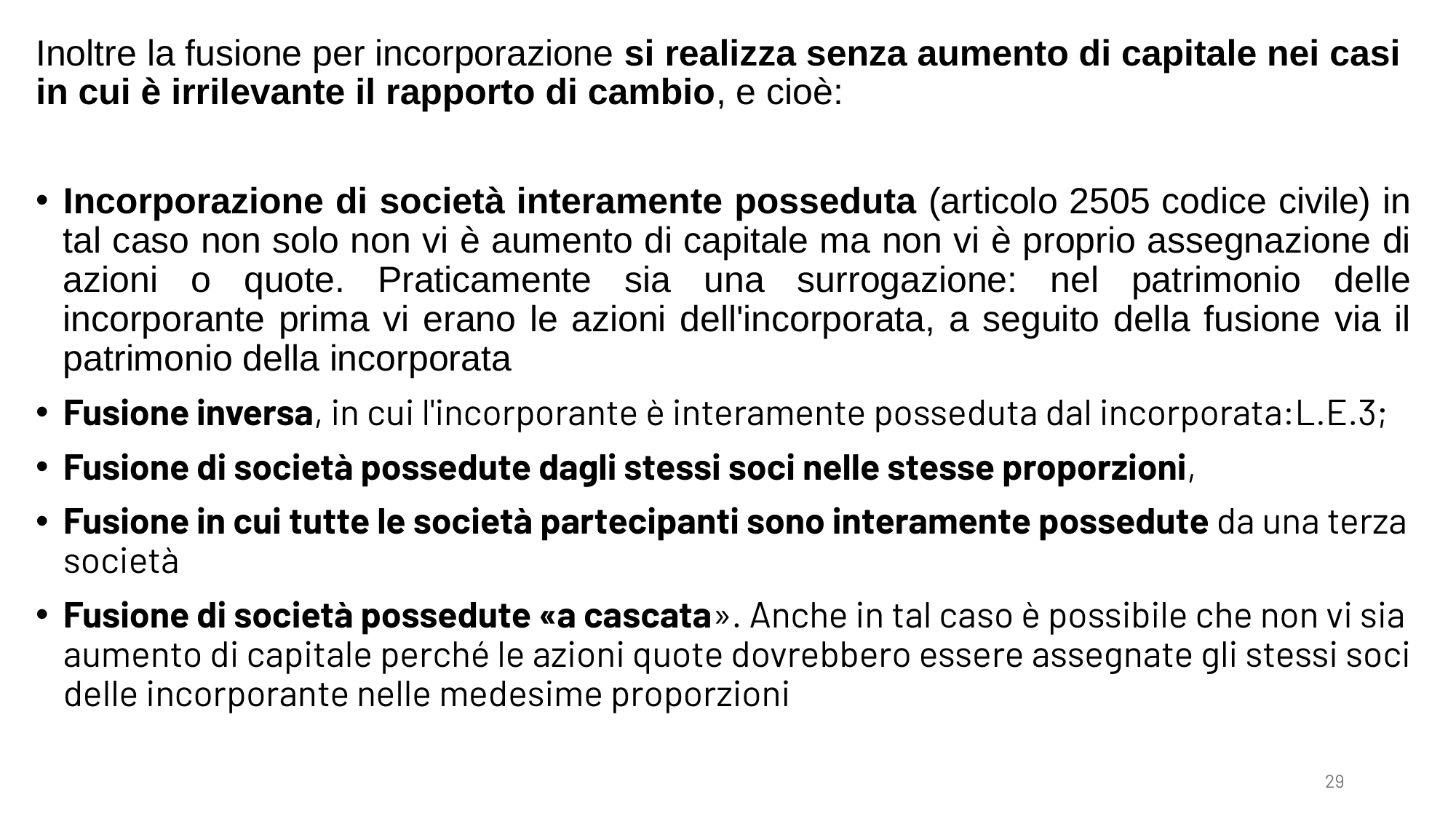

Inoltre la fusione per incorporazione si realizza senza aumento di capitale nei casi in cui è irrilevante il rapporto di cambio, e cioè:

Incorporazione di società interamente posseduta (articolo 2505 codice civile) in tal caso non solo non vi è aumento di capitale ma non vi è proprio assegnazione di azioni o quote. Praticamente sia una surrogazione: nel patrimonio delle incorporante prima vi erano le azioni dell'incorporata, a seguito della fusione via il patrimonio della incorporata
Fusione inversa, in cui l'incorporante è interamente posseduta dal incorporata:L.E.3;
Fusione di società possedute dagli stessi soci nelle stesse proporzioni,
Fusione in cui tutte le società partecipanti sono interamente possedute da una terza società
Fusione di società possedute «a cascata». Anche in tal caso è possibile che non vi sia aumento di capitale perché le azioni quote dovrebbero essere assegnate gli stessi soci delle incorporante nelle medesime proporzioni

29